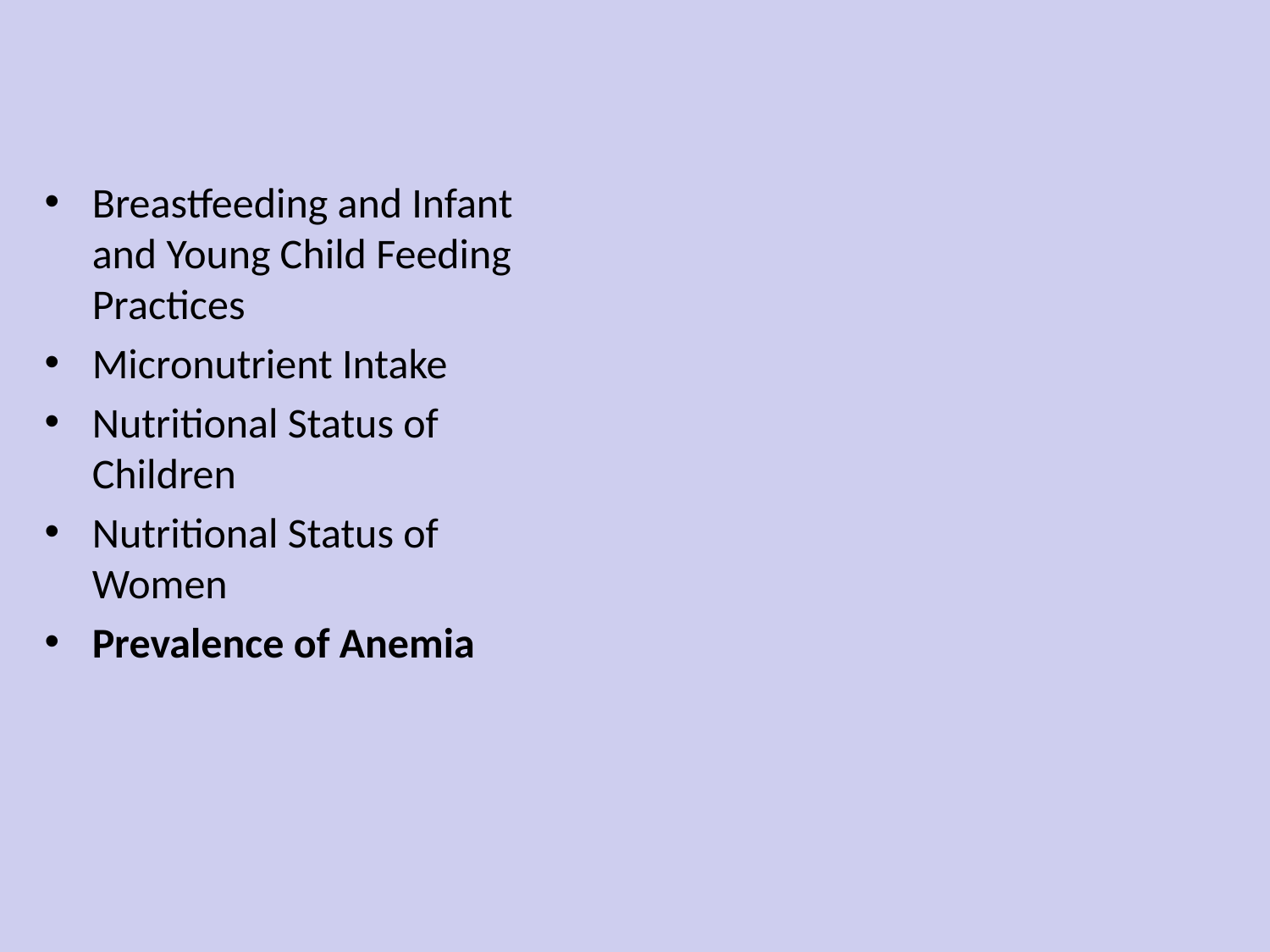

Breastfeeding and Infant and Young Child Feeding Practices
Micronutrient Intake
Nutritional Status of Children
Nutritional Status of Women
Prevalence of Anemia